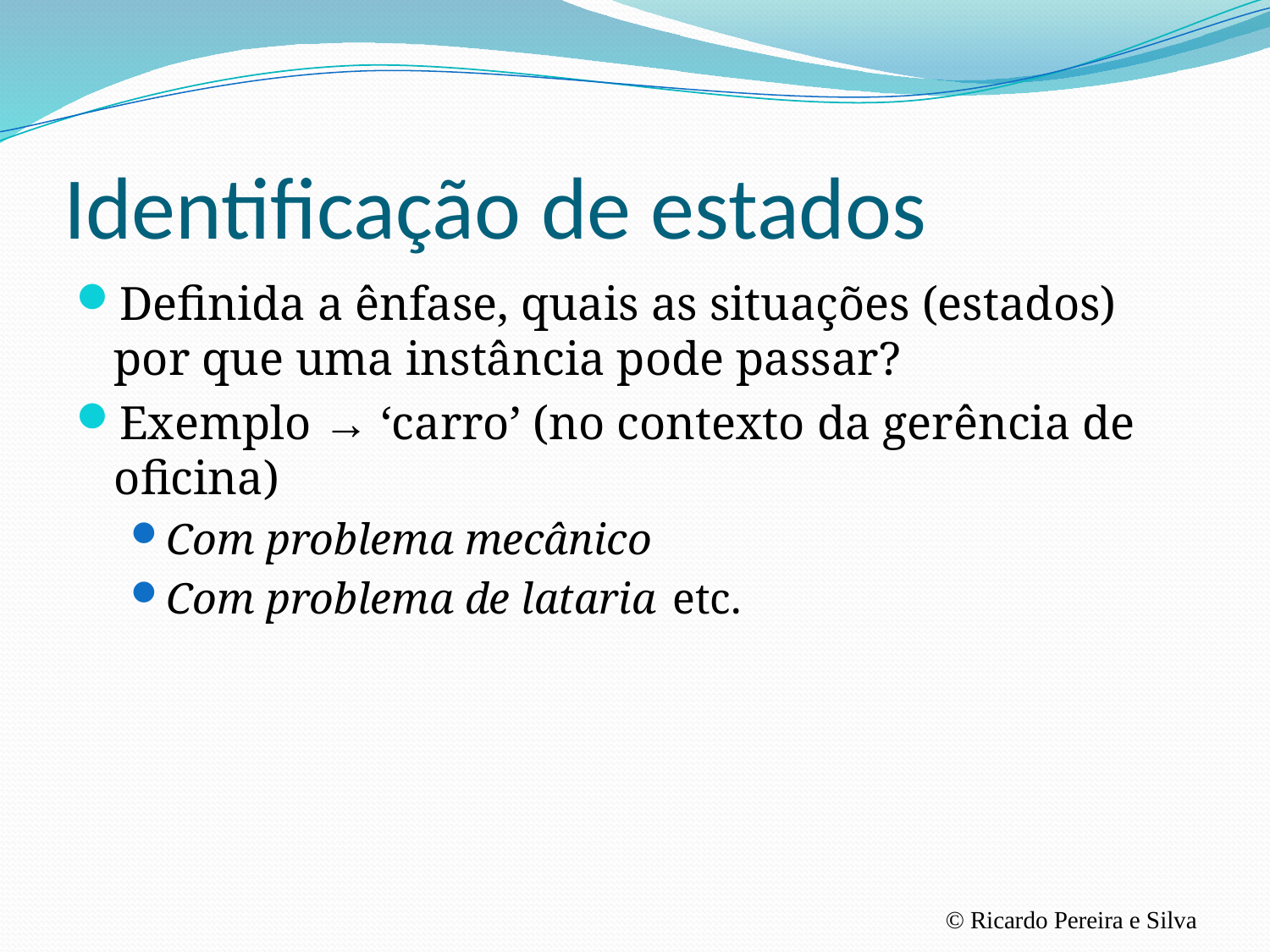

# Identificação de estados
Definida a ênfase, quais as situações (estados) por que uma instância pode passar?
Exemplo → ‘carro’ (no contexto da gerência de oficina)
Com problema mecânico
Com problema de lataria	etc.
© Ricardo Pereira e Silva